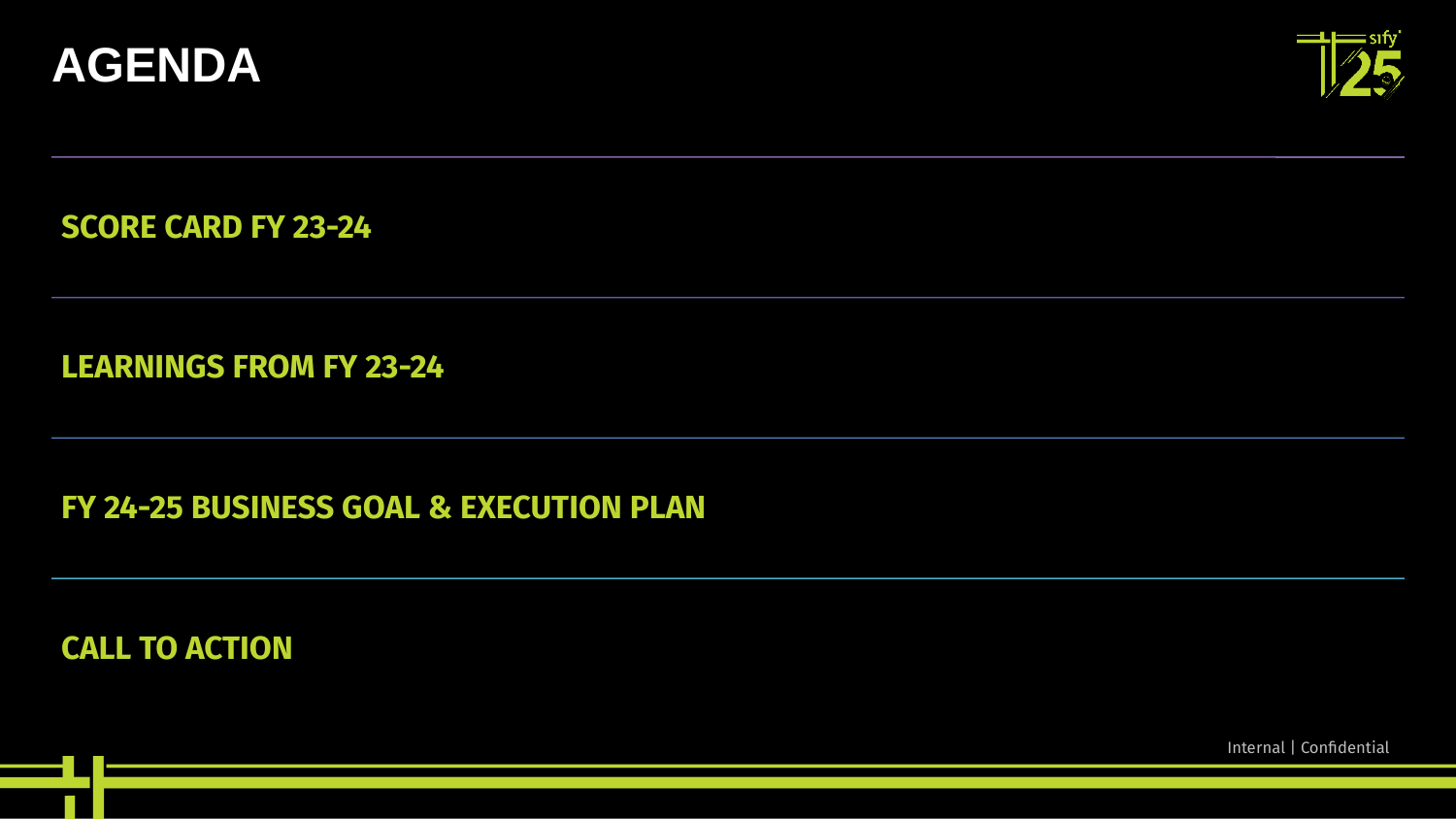

# agenda
SCORE CARD FY 23-24
LEARNINGS FROM FY 23-24
FY 24-25 BUSINESS GOAL & EXECUTION PLAN
CALL TO ACTION